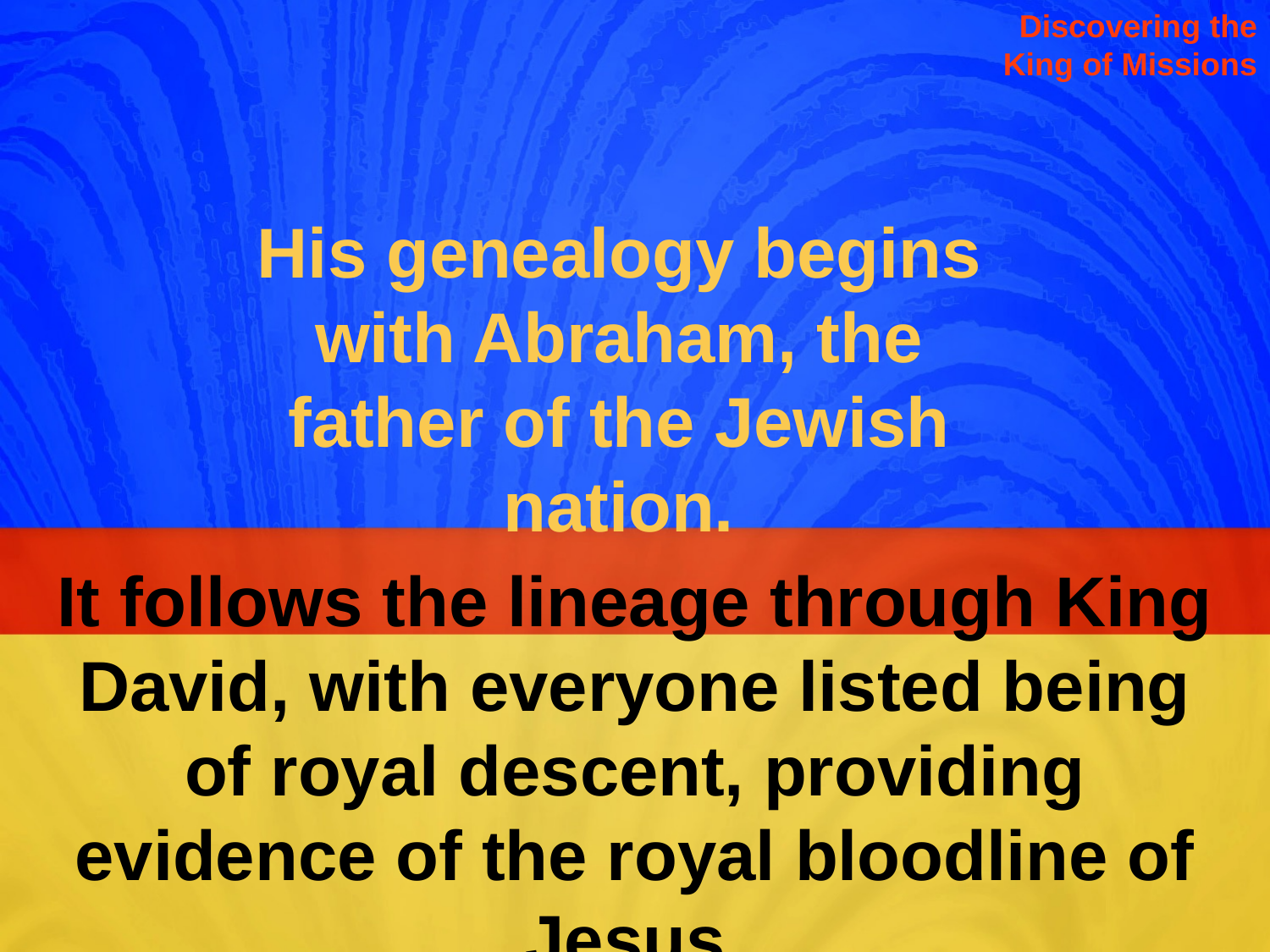

Discovering the King of Missions
His genealogy begins with Abraham, the father of the Jewish nation.
It follows the lineage through King David, with everyone listed being of royal descent, providing evidence of the royal bloodline of Jesus.